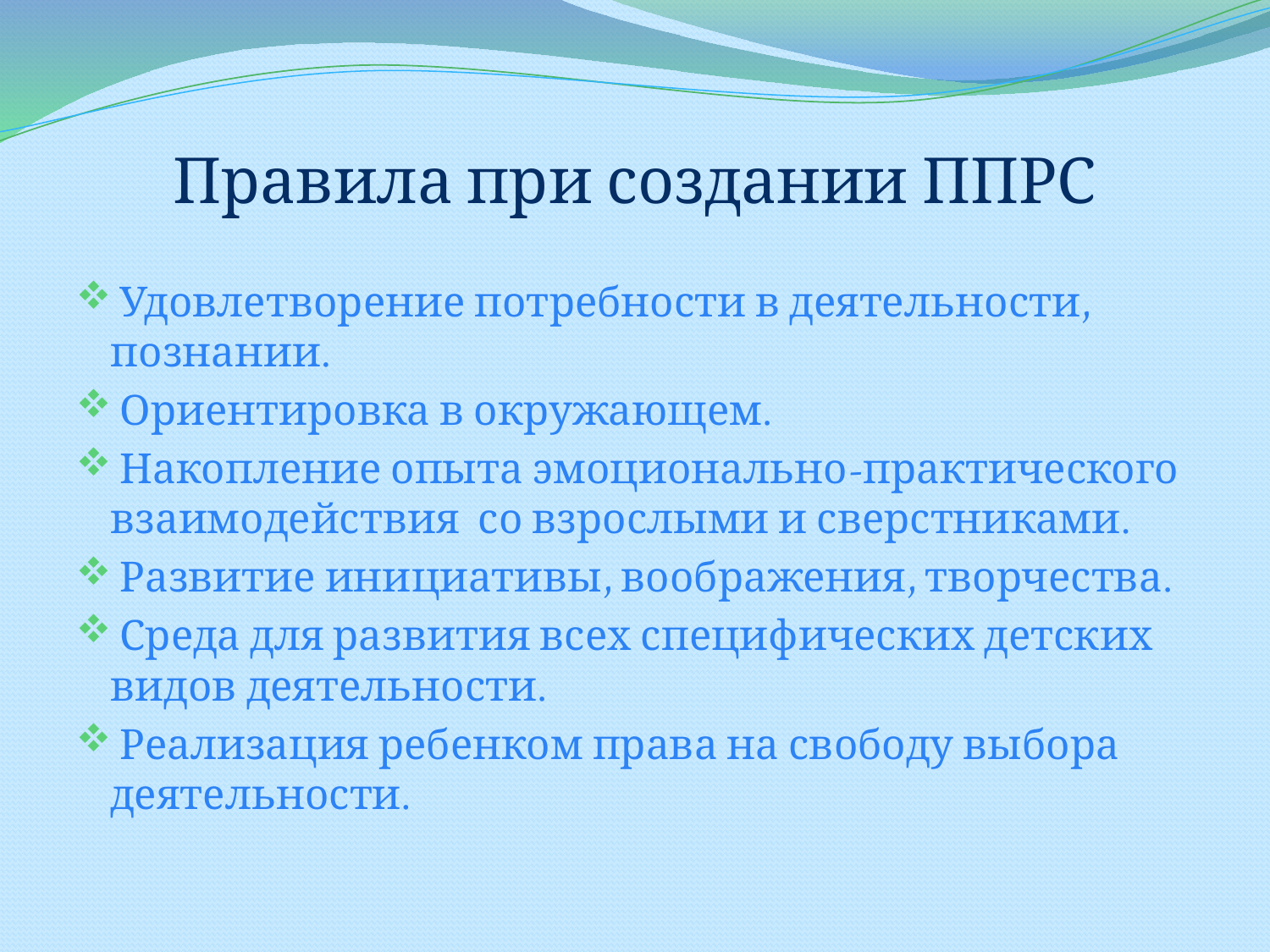

# Правила при создании ППРС
 Удовлетворение потребности в деятельности, познании.
 Ориентировка в окружающем.
 Накопление опыта эмоционально-практического взаимодействия  со взрослыми и сверстниками.
 Развитие инициативы, воображения, творчества.
 Среда для развития всех специфических детских видов деятельности.
 Реализация ребенком права на свободу выбора деятельности.